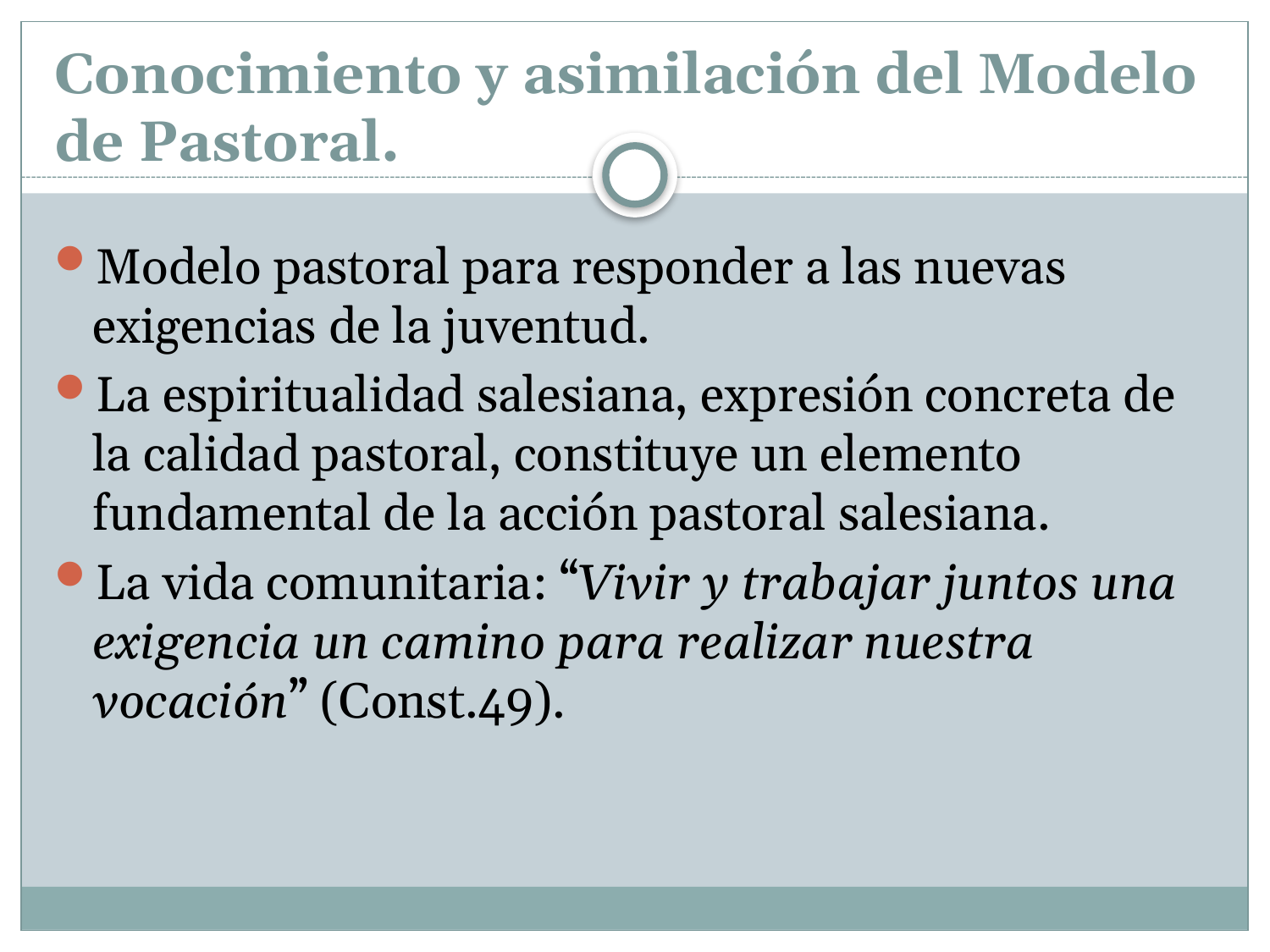

# Conocimiento y asimilación del Modelo de Pastoral.
Modelo pastoral para responder a las nuevas exigencias de la juventud.
La espiritualidad salesiana, expresión concreta de la calidad pastoral, constituye un elemento fundamental de la acción pastoral salesiana.
La vida comunitaria: “Vivir y trabajar juntos una exigencia un camino para realizar nuestra vocación” (Const.49).